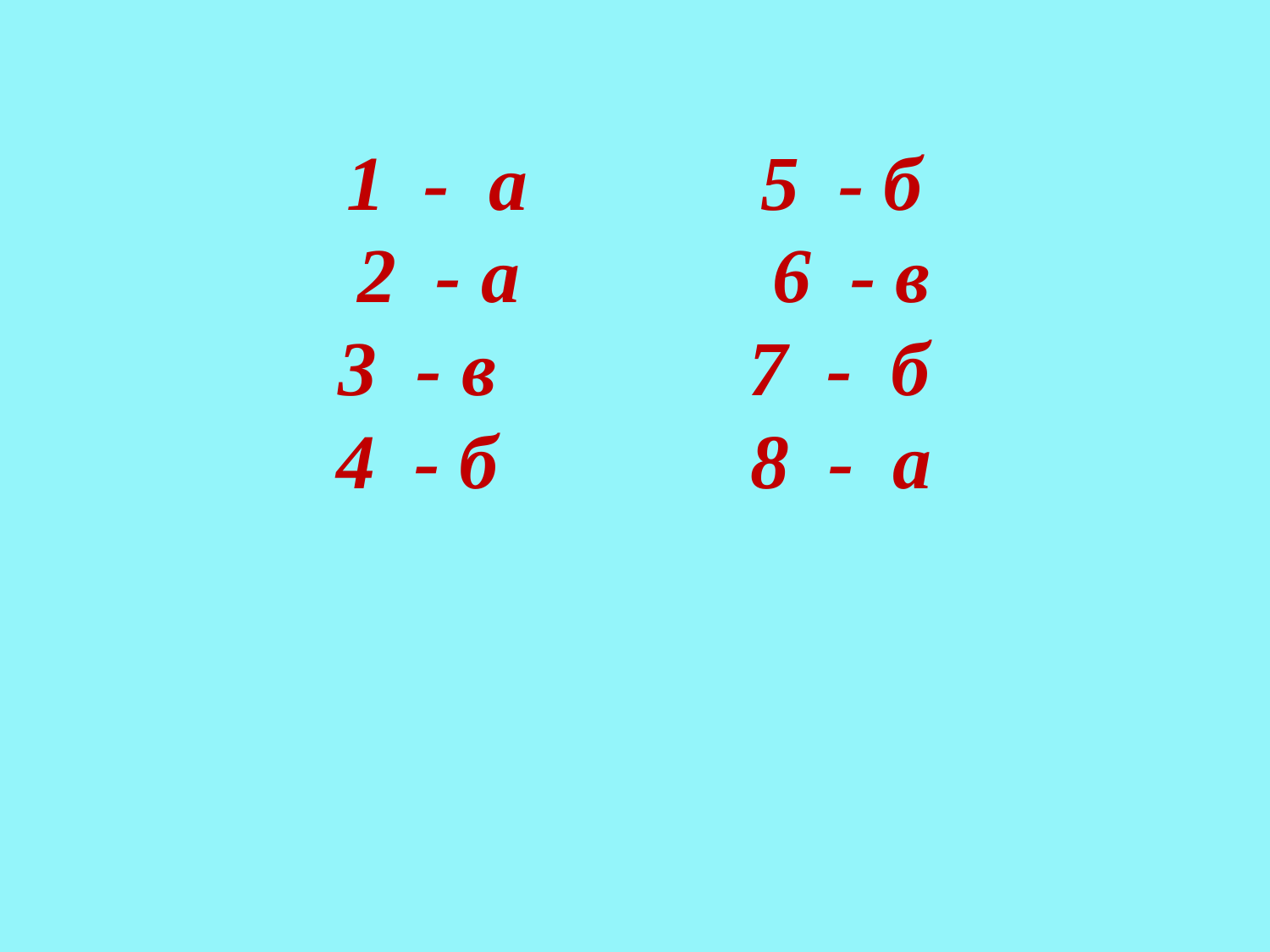

1  -  а            5  - б
 2  - а             6  - в
3  - в             7  -  б
4  - б             8  -  а